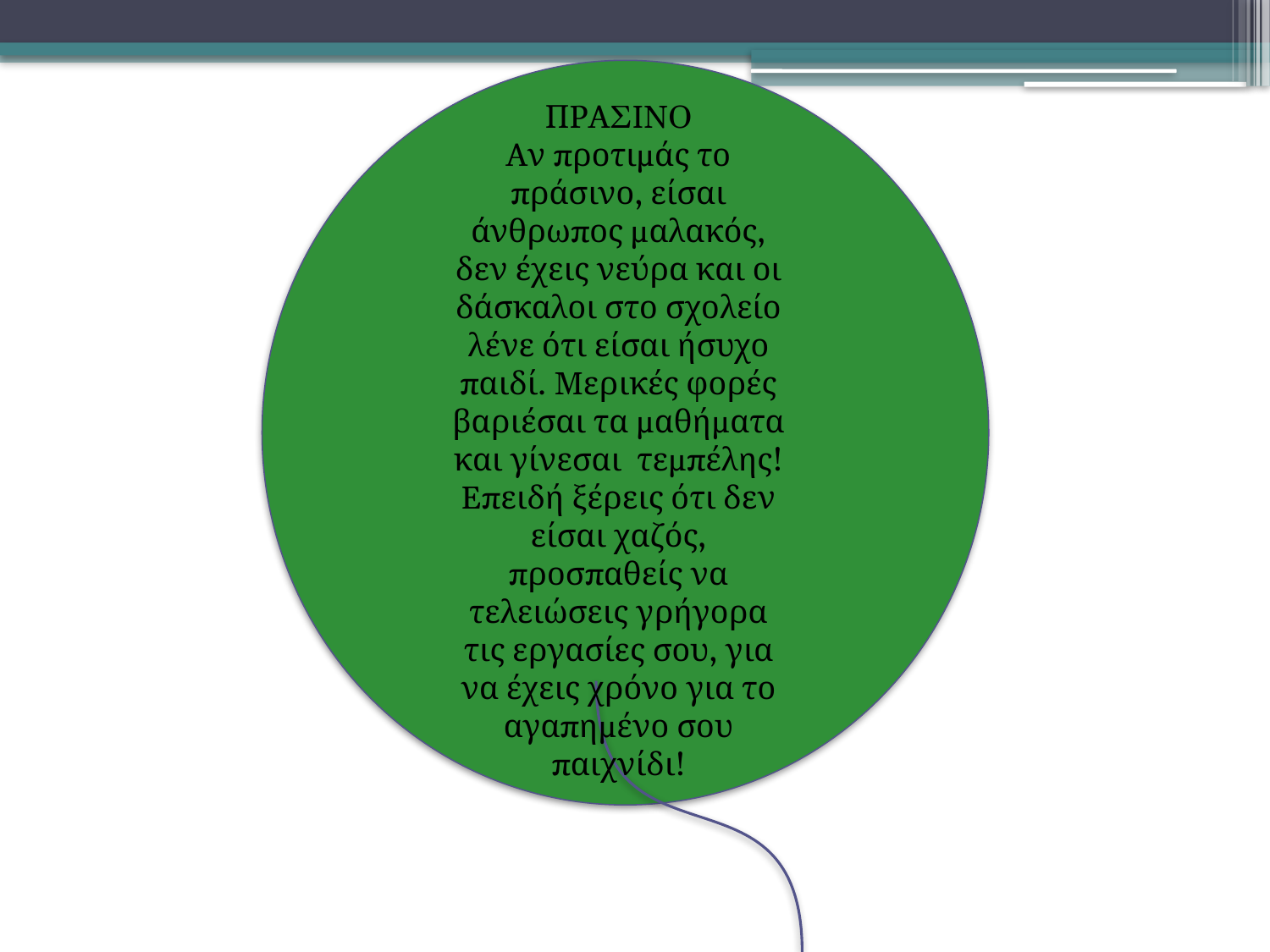

ΠΡΑΣΙΝΟ
Αν προτιμάς το πράσινο, είσαι άνθρωπος μαλακός, δεν έχεις νεύρα και οι δάσκαλοι στο σχολείο λένε ότι είσαι ήσυχο παιδί. Μερικές φορές βαριέσαι τα μαθήματα και γίνεσαι  τεμπέλης! Επειδή ξέρεις ότι δεν είσαι χαζός, προσπαθείς να τελειώσεις γρήγορα τις εργασίες σου, για να έχεις χρόνο για το αγαπημένο σου παιχνίδι!